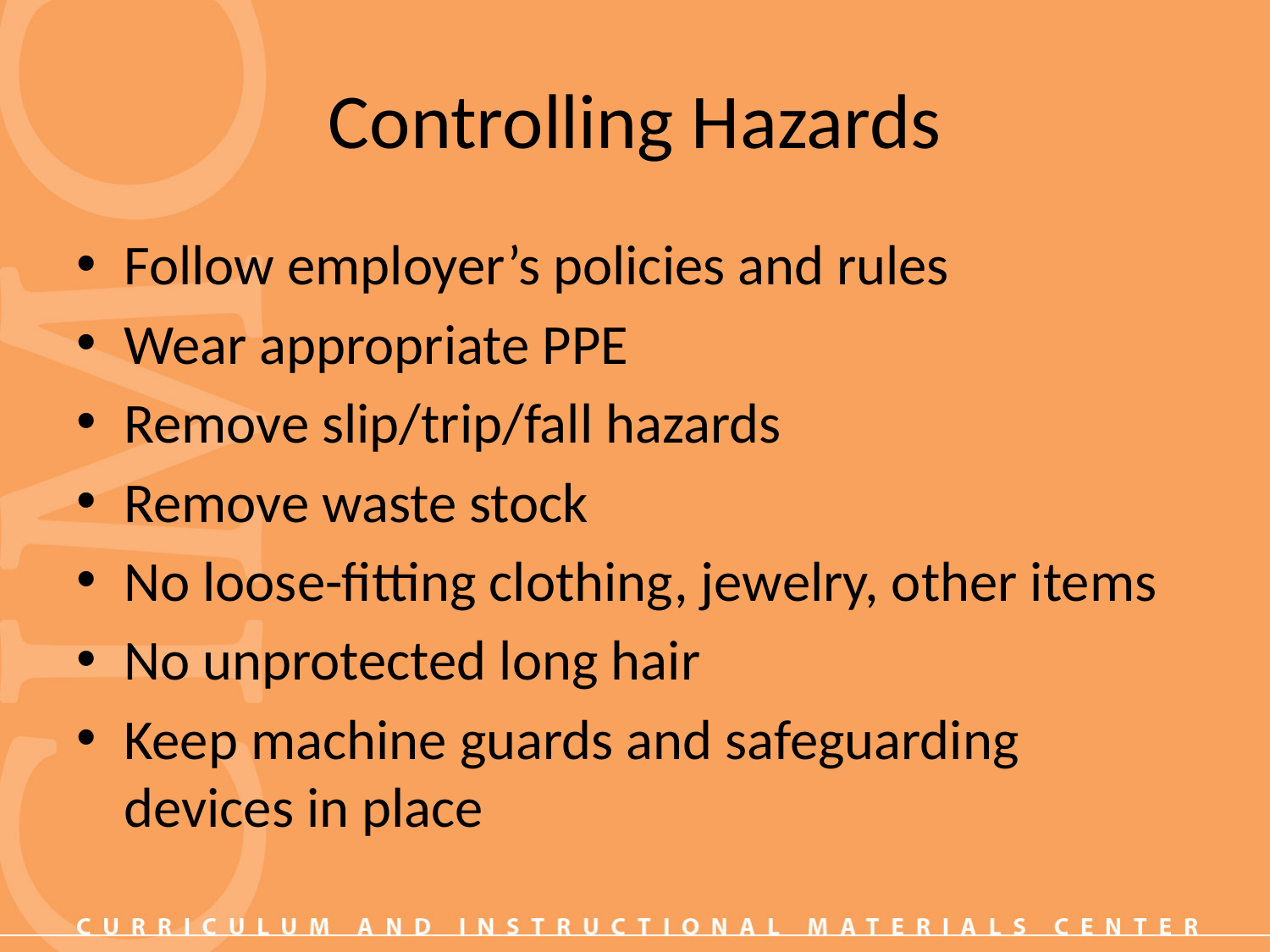

# Controlling Hazards
Follow employer’s policies and rules
Wear appropriate PPE
Remove slip/trip/fall hazards
Remove waste stock
No loose-fitting clothing, jewelry, other items
No unprotected long hair
Keep machine guards and safeguarding devices in place